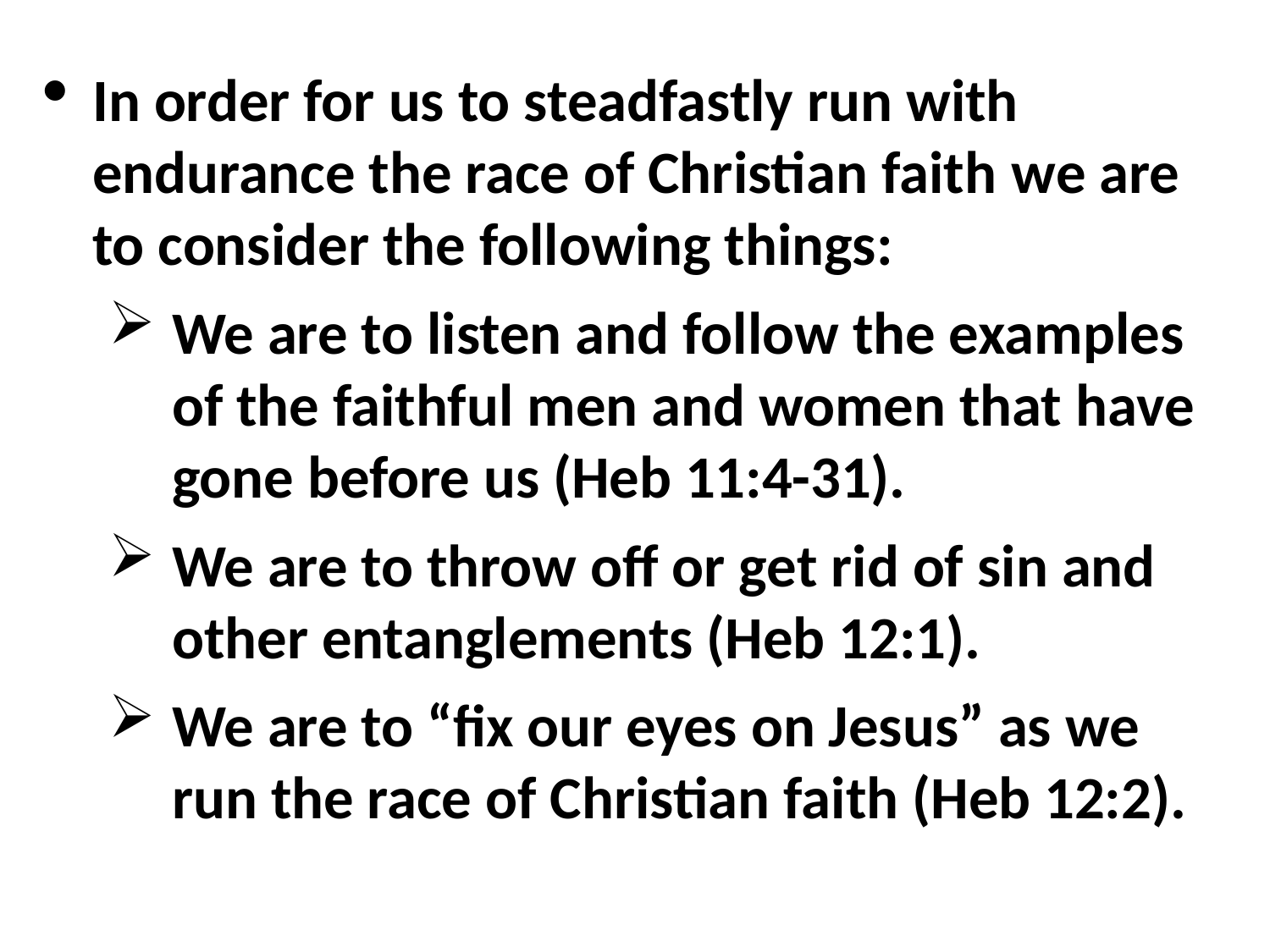

In order for us to steadfastly run with endurance the race of Christian faith we are to consider the following things:

We are to listen and follow the examples of the faithful men and women that have gone before us (Heb 11:4-31).

We are to throw off or get rid of sin and other entanglements (Heb 12:1).

We are to “fix our eyes on Jesus” as we run the race of Christian faith (Heb 12:2).